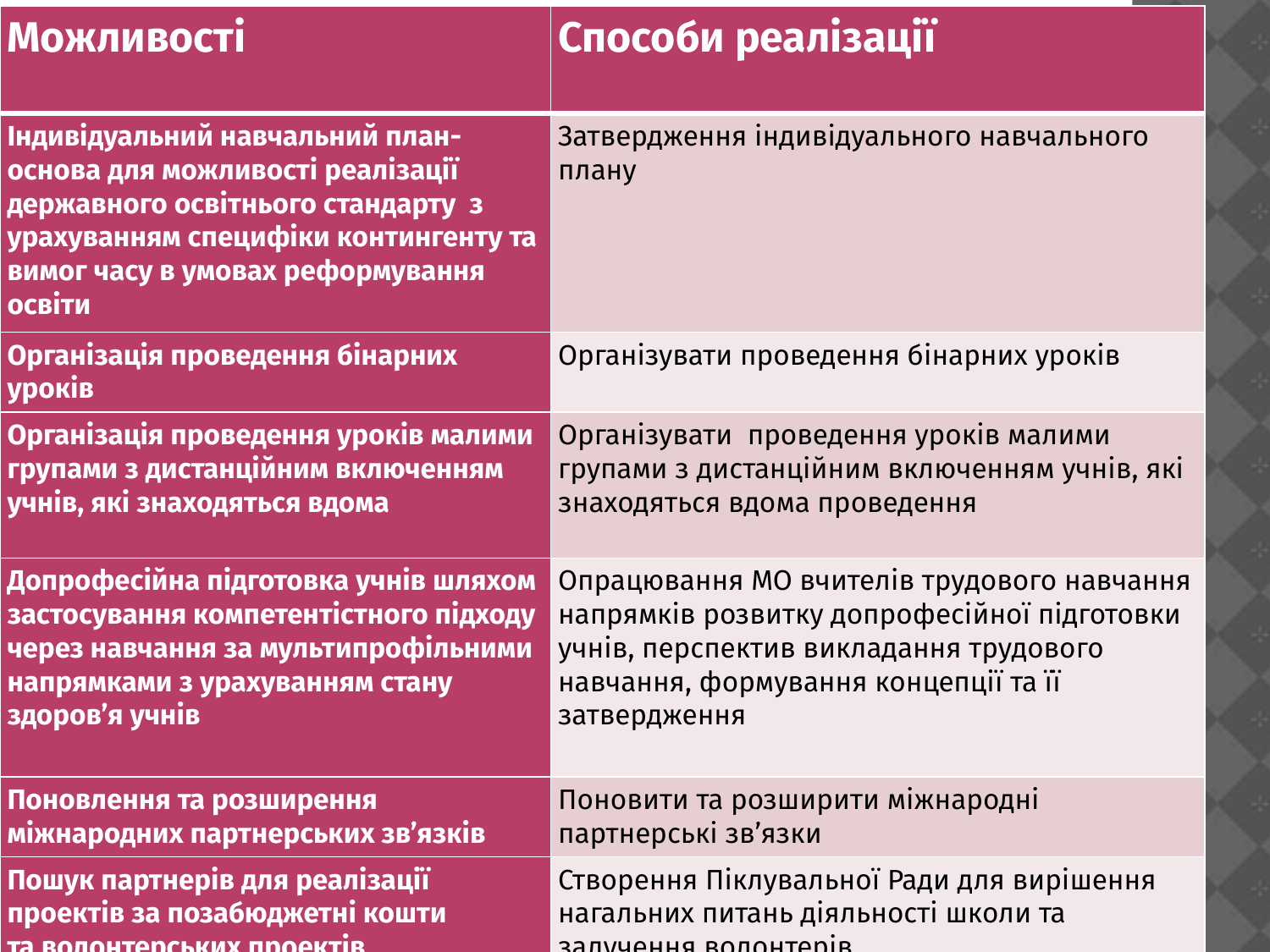

| Можливості | Способи реалізації |
| --- | --- |
| Індивідуальний навчальний план-основа для можливості реалізації державного освітнього стандарту з урахуванням специфіки контингенту та вимог часу в умовах реформування освіти | Затвердження індивідуального навчального плану |
| Організація проведення бінарних уроків | Організувати проведення бінарних уроків |
| Організація проведення уроків малими групами з дистанційним включенням учнів, які знаходяться вдома | Організувати проведення уроків малими групами з дистанційним включенням учнів, які знаходяться вдома проведення |
| Допрофесійна підготовка учнів шляхом застосування компетентістного підходу через навчання за мультипрофільними напрямками з урахуванням стану здоров’я учнів | Опрацювання МО вчителів трудового навчання напрямків розвитку допрофесійної підготовки учнів, перспектив викладання трудового навчання, формування концепції та її затвердження |
| Поновлення та розширення міжнародних партнерських зв’язків | Поновити та розширити міжнародні партнерські зв’язки |
| Пошук партнерів для реалізації проектів за позабюджетні кошти та волонтерських проектів | Створення Піклувальної Ради для вирішення нагальних питань діяльності школи та залучення волонтерів |